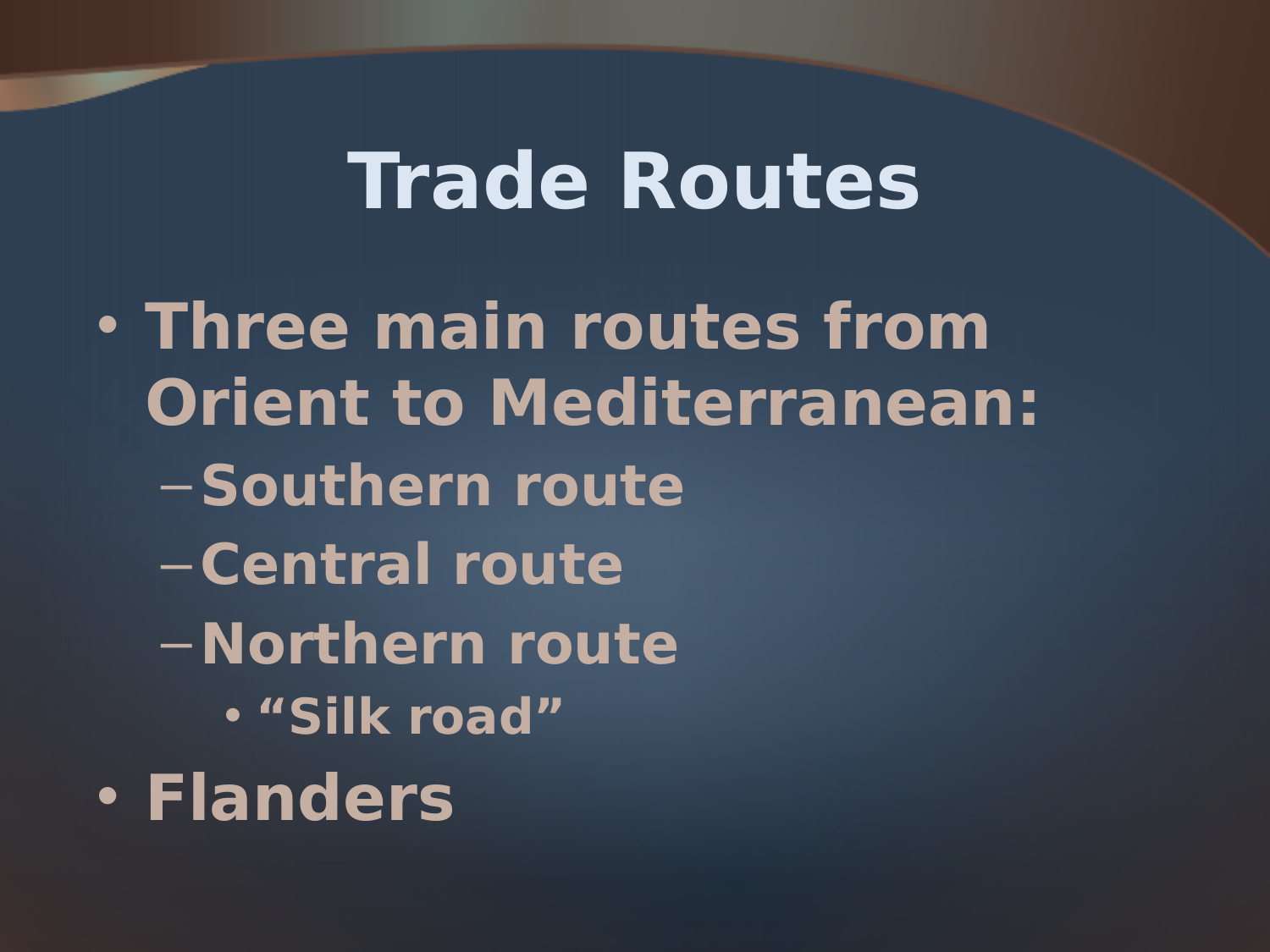

# Trade Routes
Three main routes from Orient to Mediterranean:
Southern route
Central route
Northern route
“Silk road”
Flanders